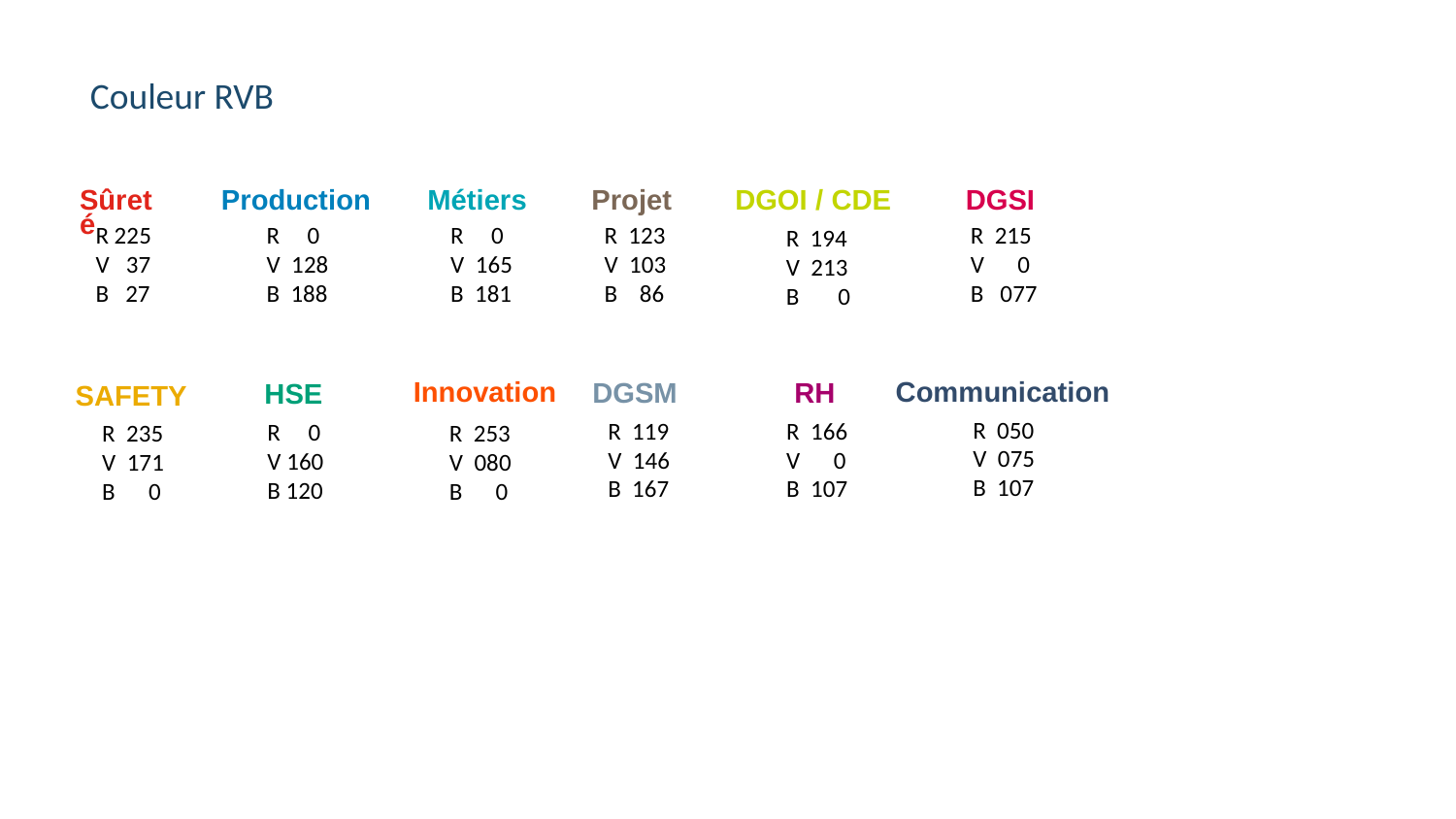

Couleur RVB
Production
R     0
V  128
B  188
DGOI / CDE
R  194
V  213
B       0
Sûreté
R 225
V   37
B   27
Métiers
R     0
V  165
B  181
Projet
R  123
V  103
B    86
DGSI
R  215
V      0
B   077
Innovation
R  253
V  080
B      0
Communication
R  050
V  075
B  107
RH
R  166
V      0
B  107
DGSM
R  119
V  146
B  167
HSE
R     0
V 160
B 120
SAFETY
R  235
V  171
B      0